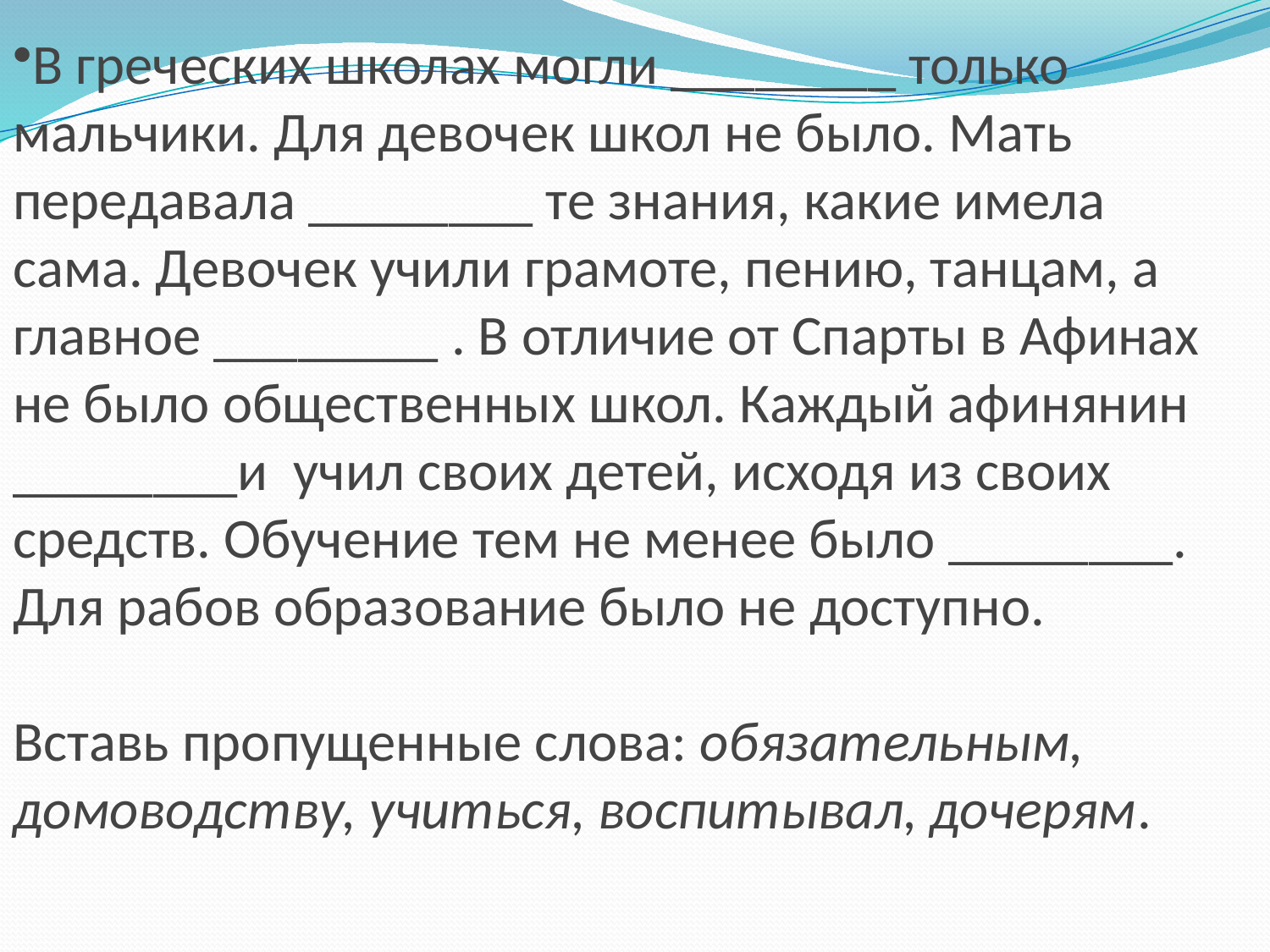

В греческих школах могли ________ только мальчики. Для девочек школ не было. Мать передавала ________ те знания, какие имела сама. Девочек учили грамоте, пению, танцам, а главное ________ . В отличие от Спарты в Афинах не было общественных школ. Каждый афинянин ________и  учил своих детей, исходя из своих средств. Обучение тем не менее было ________. Для рабов образование было не доступно.

Вставь пропущенные слова: обязательным, домоводству, учиться, воспитывал, дочерям.